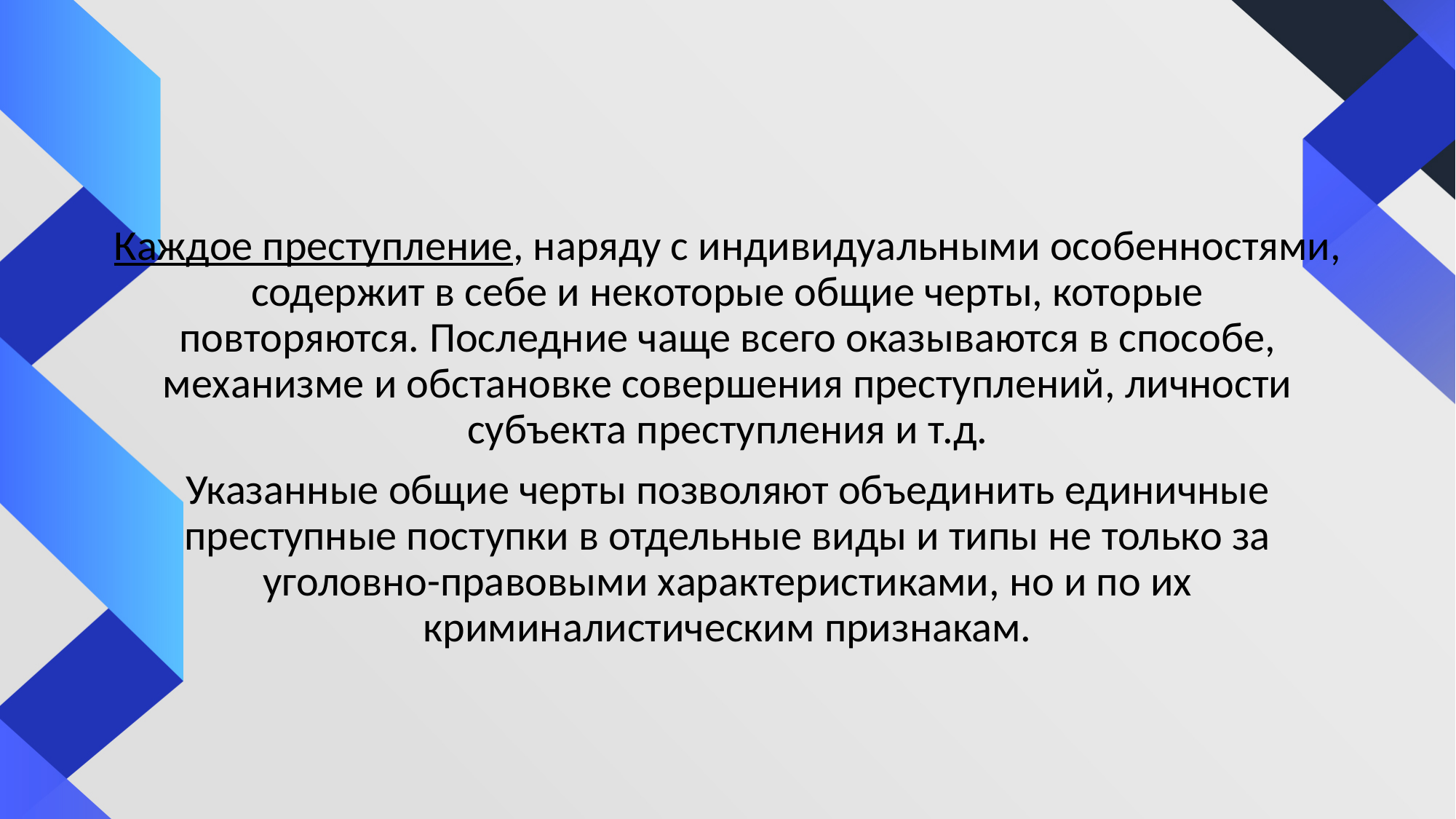

#
Каждое преступление, наряду с индивидуальными особенностями, содержит в себе и некоторые общие черты, которые повторяются. Последние чаще всего оказываются в способе, механизме и обстановке совершения преступлений, личности субъекта преступления и т.д.
Указанные общие черты позволяют объединить единичные преступные поступки в отдельные виды и типы не только за уголовно-правовыми характеристиками, но и по их криминалистическим признакам.